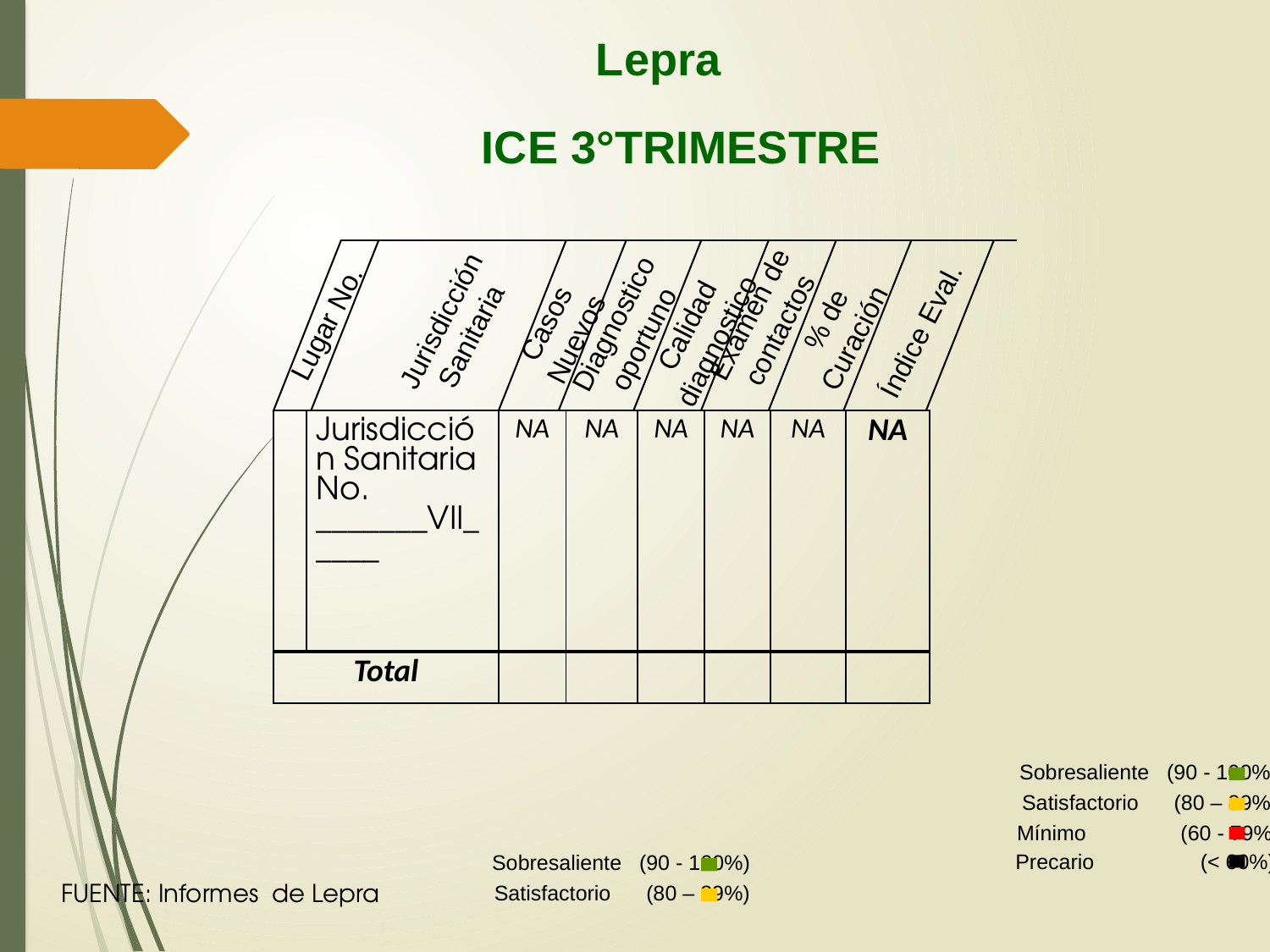

Lepra

         ICE 3°TRIMESTRE

Examen de contactos
Jurisdicción Sanitaria
 % de Curación
Casos Nuevos
Diagnostico oportuno
Calidad diagnostico
Lugar No.
Índice Eval.
|  | Jurisdicción Sanitaria No. \_\_\_\_\_\_\_VII\_\_\_\_\_ | NA | NA | NA | NA | NA | NA |
| --- | --- | --- | --- | --- | --- | --- | --- |
| Total |  |  |  |  |  |  |  |
Sobresaliente   (90 - 100%)

Satisfactorio      (80 – 89%)

Mínimo                (60 - 79%)

Precario                  (< 60%)
Sobresaliente   (90 - 100%)

FUENTE: Informes  de Lepra
Satisfactorio      (80 – 89%)